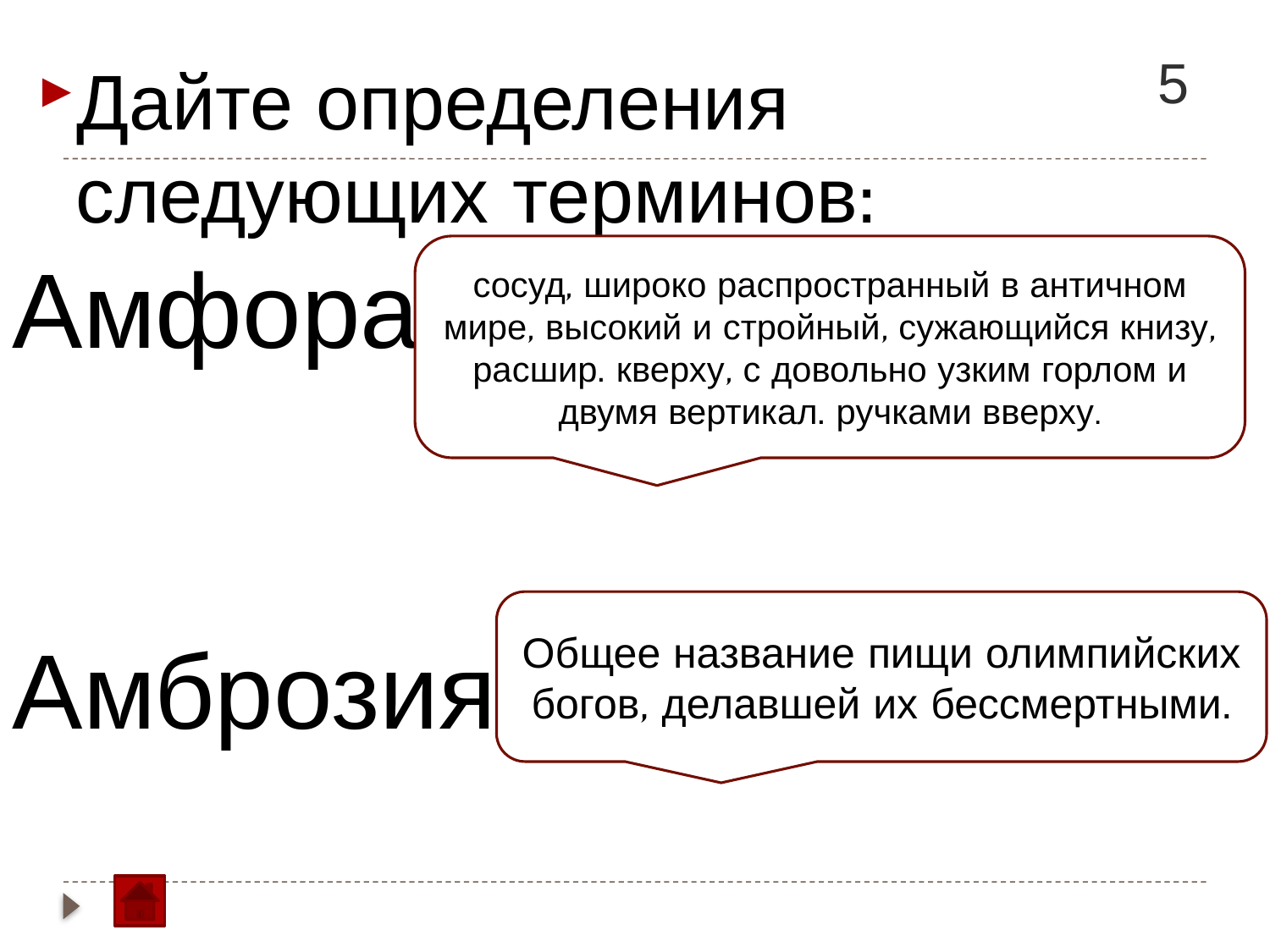

# 5
Дайте определения следующих терминов:
Амфора

Амброзия
сосуд, широко распространный в античном мире, высокий и стройный, сужающийся книзу, расшир. кверху, с довольно узким горлом и двумя вертикал. ручками вверху.
Общее название пищи олимпийских богов, делавшей их бессмертными.